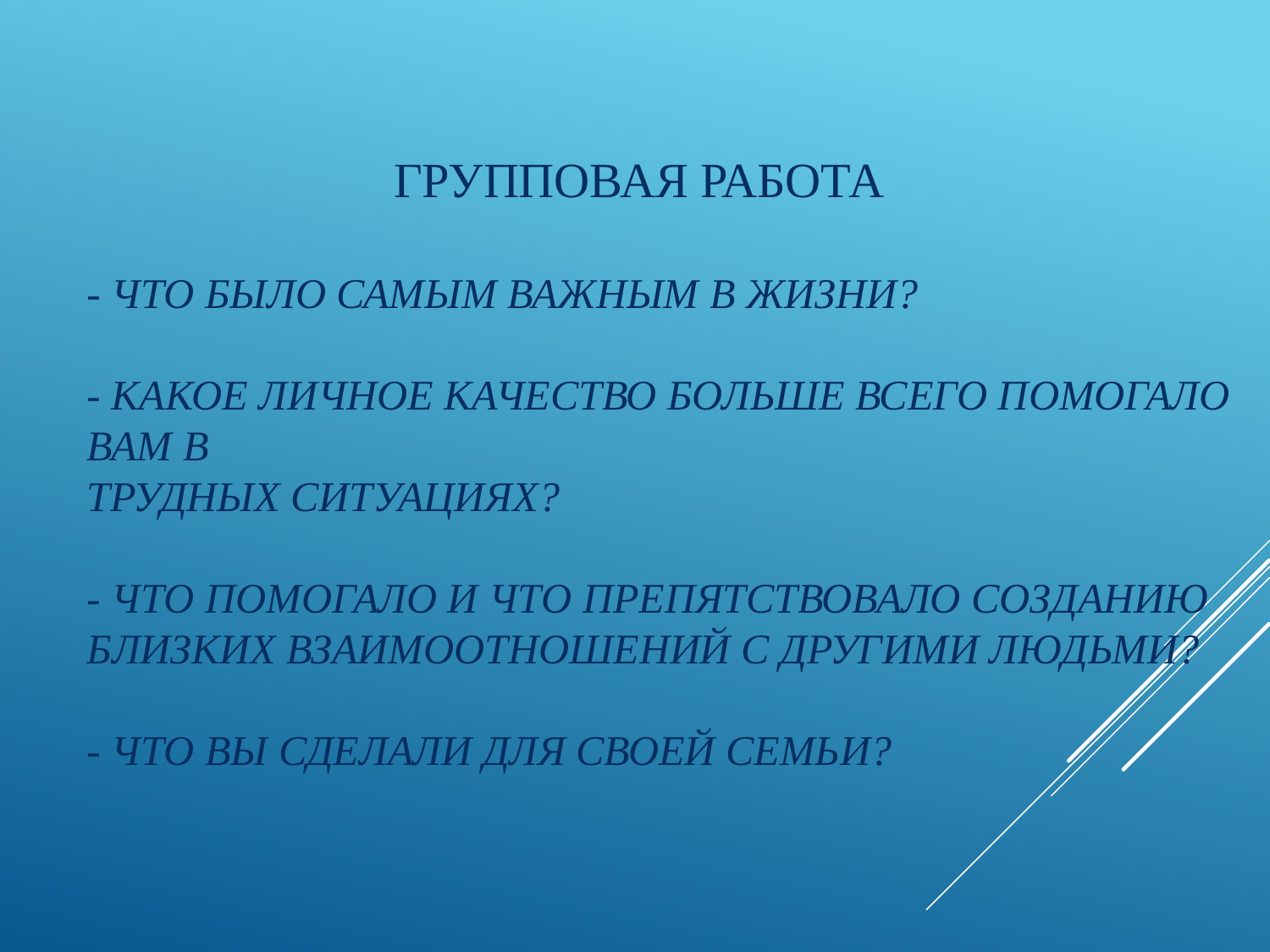

# Групповая работа - Что было самым важным в жизни? - Какое личное качество больше всего помогало вам в трудных ситуациях? - Что помогало и что препятствовало созданию близких взаимоотношений с другими людьми? - Что вы сделали для своей семьи?